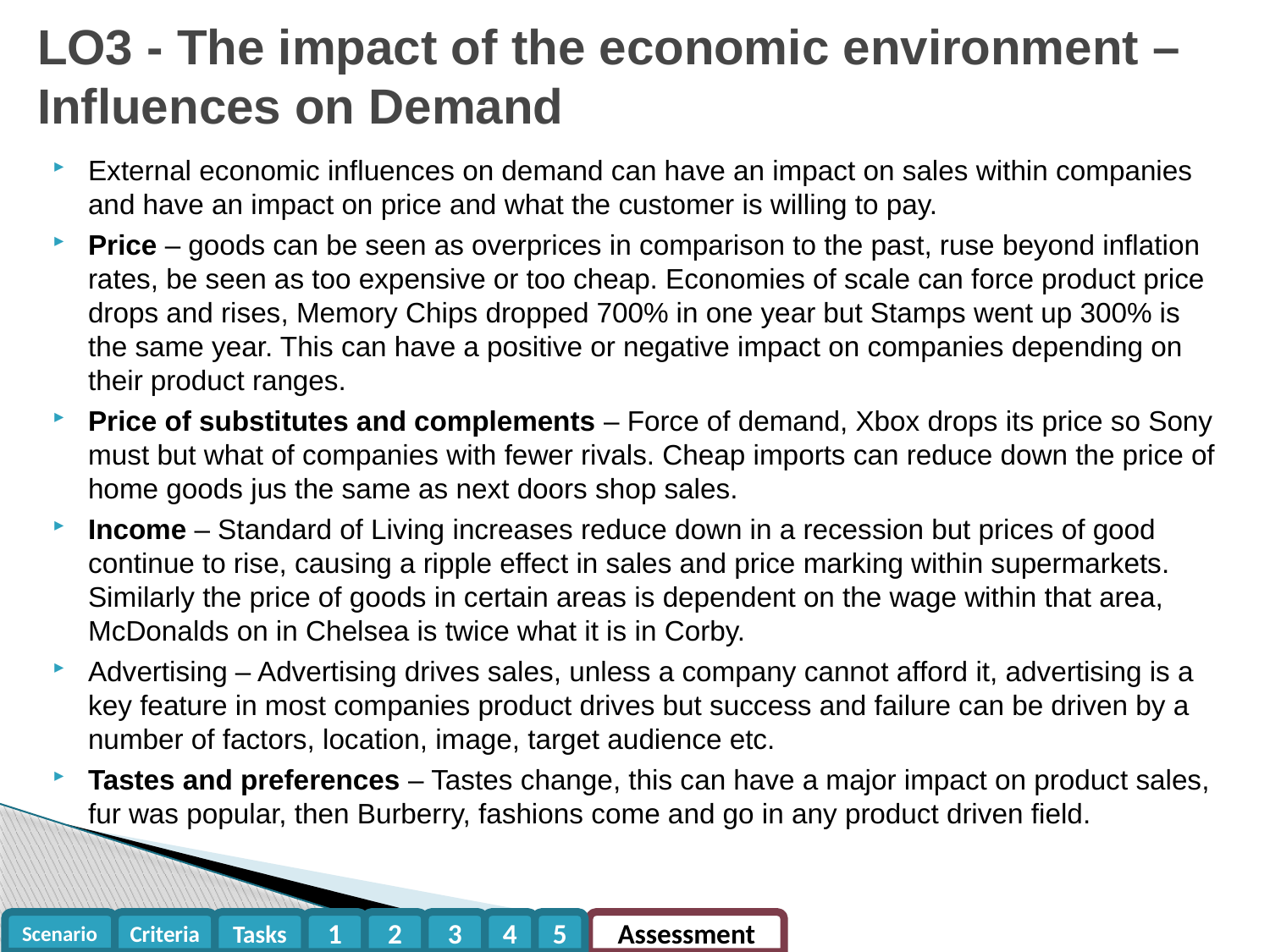

LO3 - The impact of the economic environment – Influences on Demand
External economic influences on demand can have an impact on sales within companies and have an impact on price and what the customer is willing to pay.
Price – goods can be seen as overprices in comparison to the past, ruse beyond inflation rates, be seen as too expensive or too cheap. Economies of scale can force product price drops and rises, Memory Chips dropped 700% in one year but Stamps went up 300% is the same year. This can have a positive or negative impact on companies depending on their product ranges.
Price of substitutes and complements – Force of demand, Xbox drops its price so Sony must but what of companies with fewer rivals. Cheap imports can reduce down the price of home goods jus the same as next doors shop sales.
Income – Standard of Living increases reduce down in a recession but prices of good continue to rise, causing a ripple effect in sales and price marking within supermarkets. Similarly the price of goods in certain areas is dependent on the wage within that area, McDonalds on in Chelsea is twice what it is in Corby.
Advertising – Advertising drives sales, unless a company cannot afford it, advertising is a key feature in most companies product drives but success and failure can be driven by a number of factors, location, image, target audience etc.
Tastes and preferences – Tastes change, this can have a major impact on product sales, fur was popular, then Burberry, fashions come and go in any product driven field.